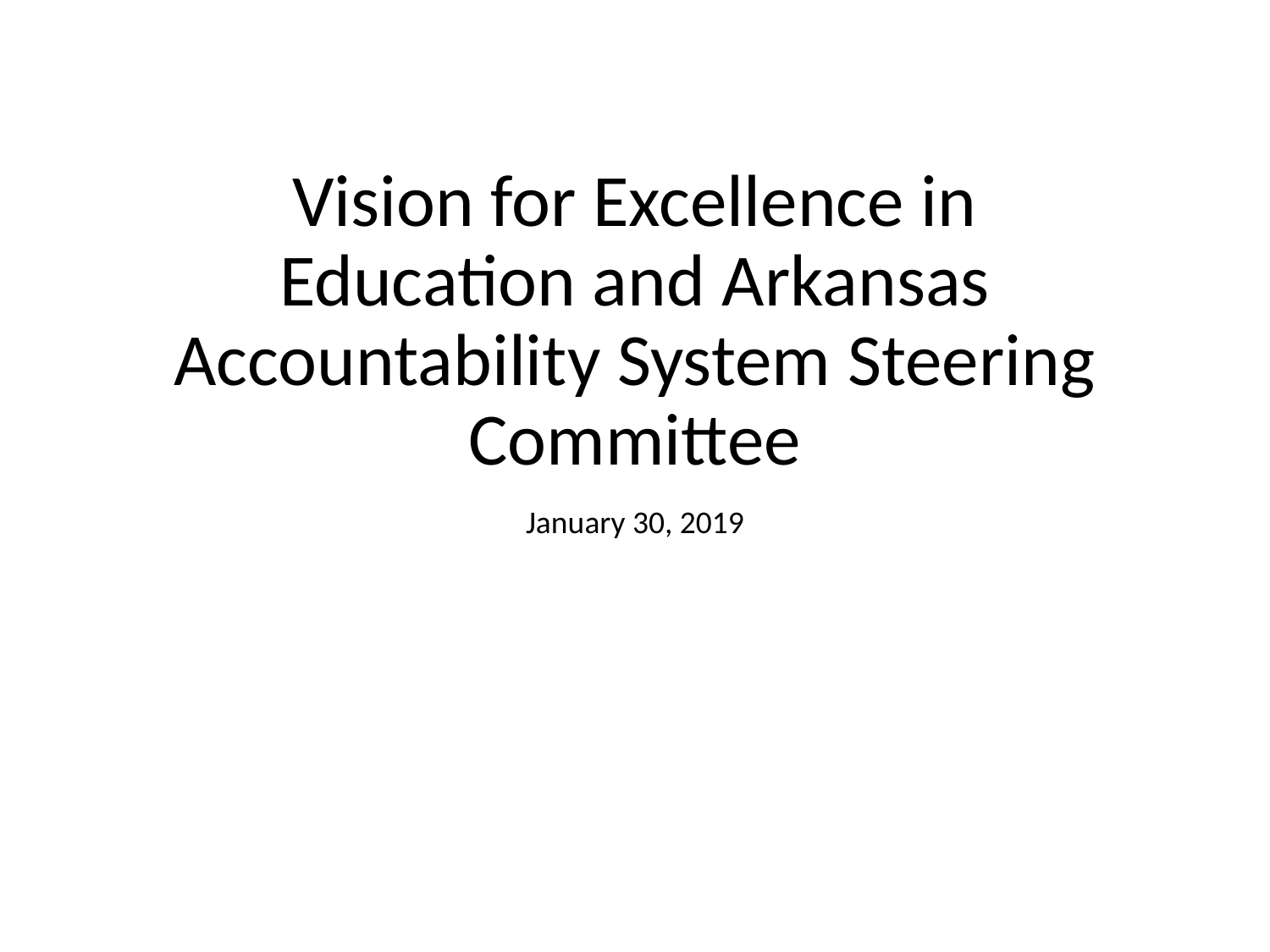

# Vision for Excellence in Education and Arkansas Accountability System Steering Committee
January 30, 2019